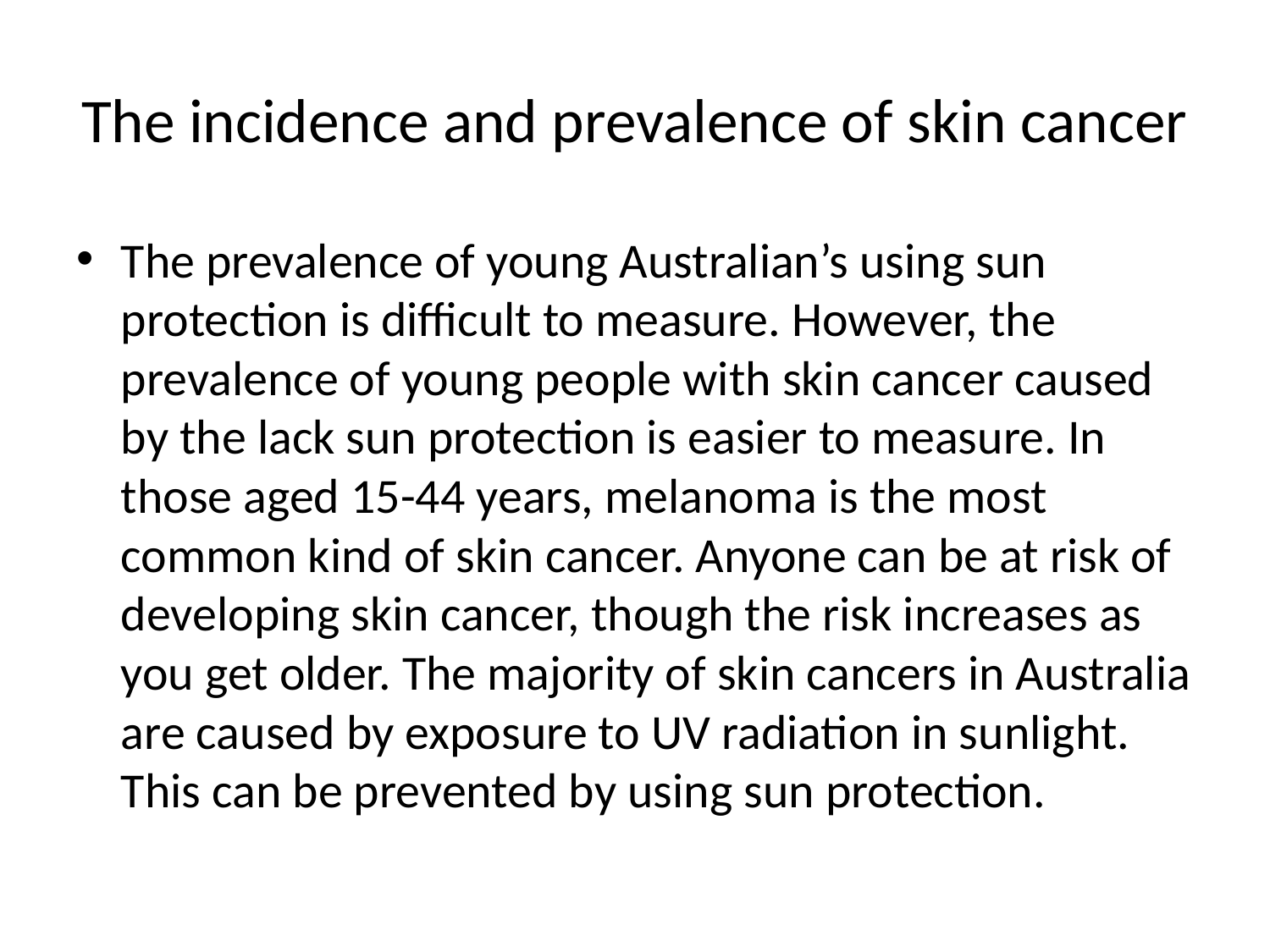

# The incidence and prevalence of skin cancer
The prevalence of young Australian’s using sun protection is difficult to measure. However, the prevalence of young people with skin cancer caused by the lack sun protection is easier to measure. In those aged 15-44 years, melanoma is the most common kind of skin cancer. Anyone can be at risk of developing skin cancer, though the risk increases as you get older. The majority of skin cancers in Australia are caused by exposure to UV radiation in sunlight. This can be prevented by using sun protection.